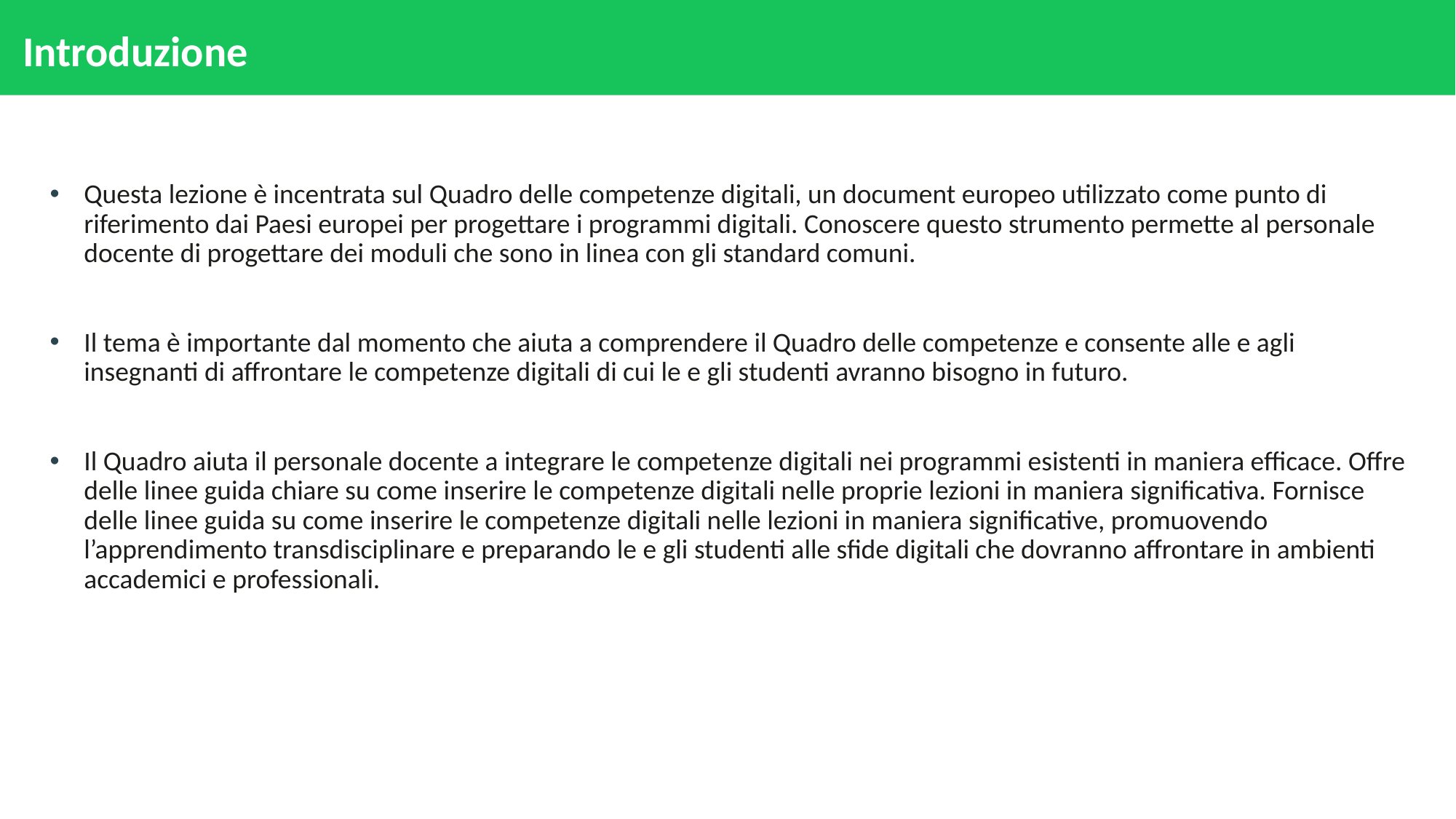

# Introduzione
Questa lezione è incentrata sul Quadro delle competenze digitali, un document europeo utilizzato come punto di riferimento dai Paesi europei per progettare i programmi digitali. Conoscere questo strumento permette al personale docente di progettare dei moduli che sono in linea con gli standard comuni.

Il tema è importante dal momento che aiuta a comprendere il Quadro delle competenze e consente alle e agli insegnanti di affrontare le competenze digitali di cui le e gli studenti avranno bisogno in futuro.

Il Quadro aiuta il personale docente a integrare le competenze digitali nei programmi esistenti in maniera efficace. Offre delle linee guida chiare su come inserire le competenze digitali nelle proprie lezioni in maniera significativa. Fornisce delle linee guida su come inserire le competenze digitali nelle lezioni in maniera significative, promuovendo l’apprendimento transdisciplinare e preparando le e gli studenti alle sfide digitali che dovranno affrontare in ambienti accademici e professionali.